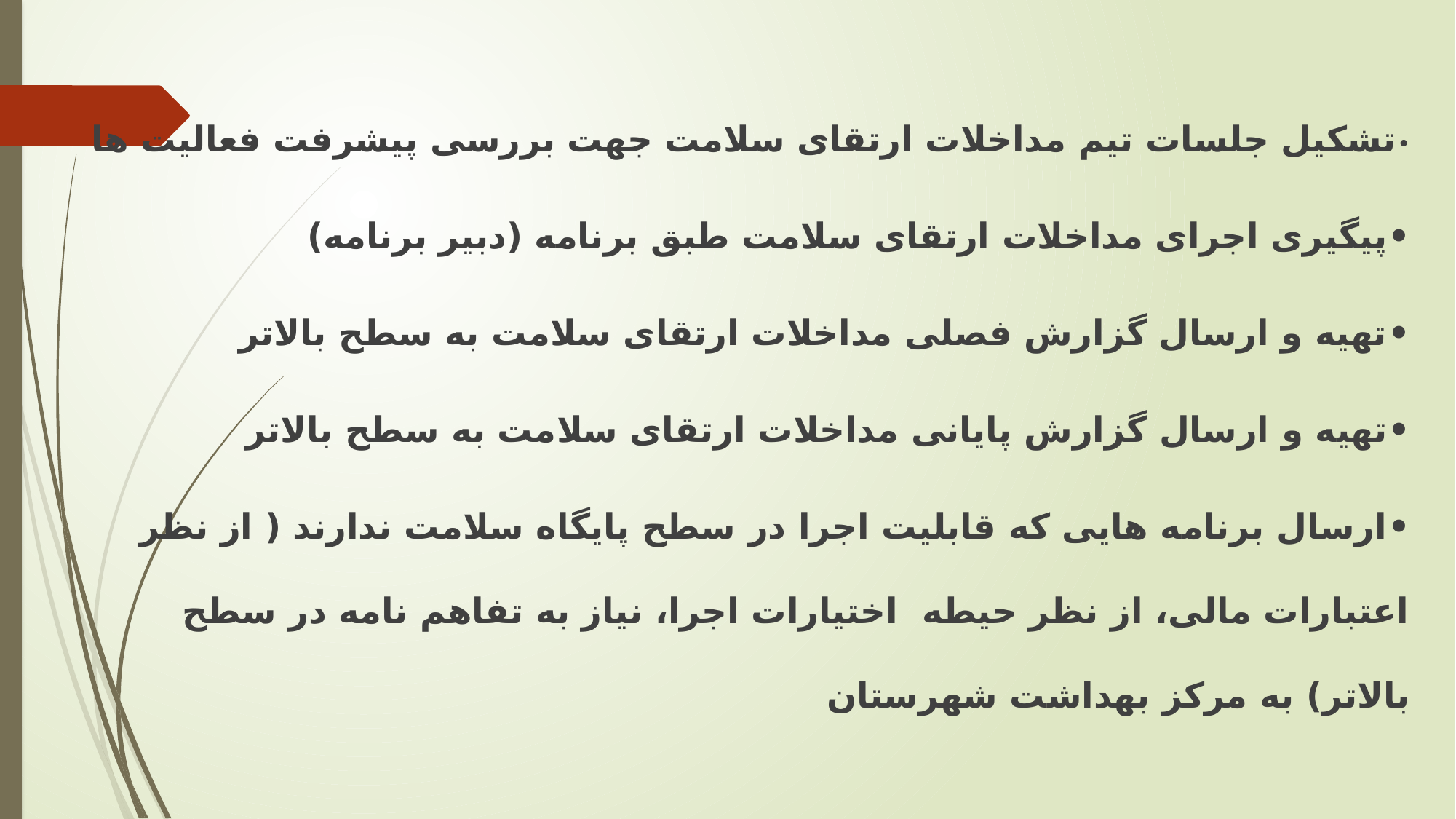

•	تشکیل جلسات تیم مداخلات ارتقای سلامت جهت بررسی پیشرفت فعالیت ها
•	پیگیری اجرای مداخلات ارتقای سلامت طبق برنامه (دبیر برنامه)
•	تهیه و ارسال گزارش فصلی مداخلات ارتقای سلامت به سطح بالاتر
•	تهیه و ارسال گزارش پایانی مداخلات ارتقای سلامت به سطح بالاتر
•	ارسال برنامه هایی که قابلیت اجرا در سطح پایگاه سلامت ندارند ( از نظر اعتبارات مالی، از نظر حیطه  اختیارات اجرا، نیاز به تفاهم نامه در سطح بالاتر) به مرکز بهداشت شهرستان